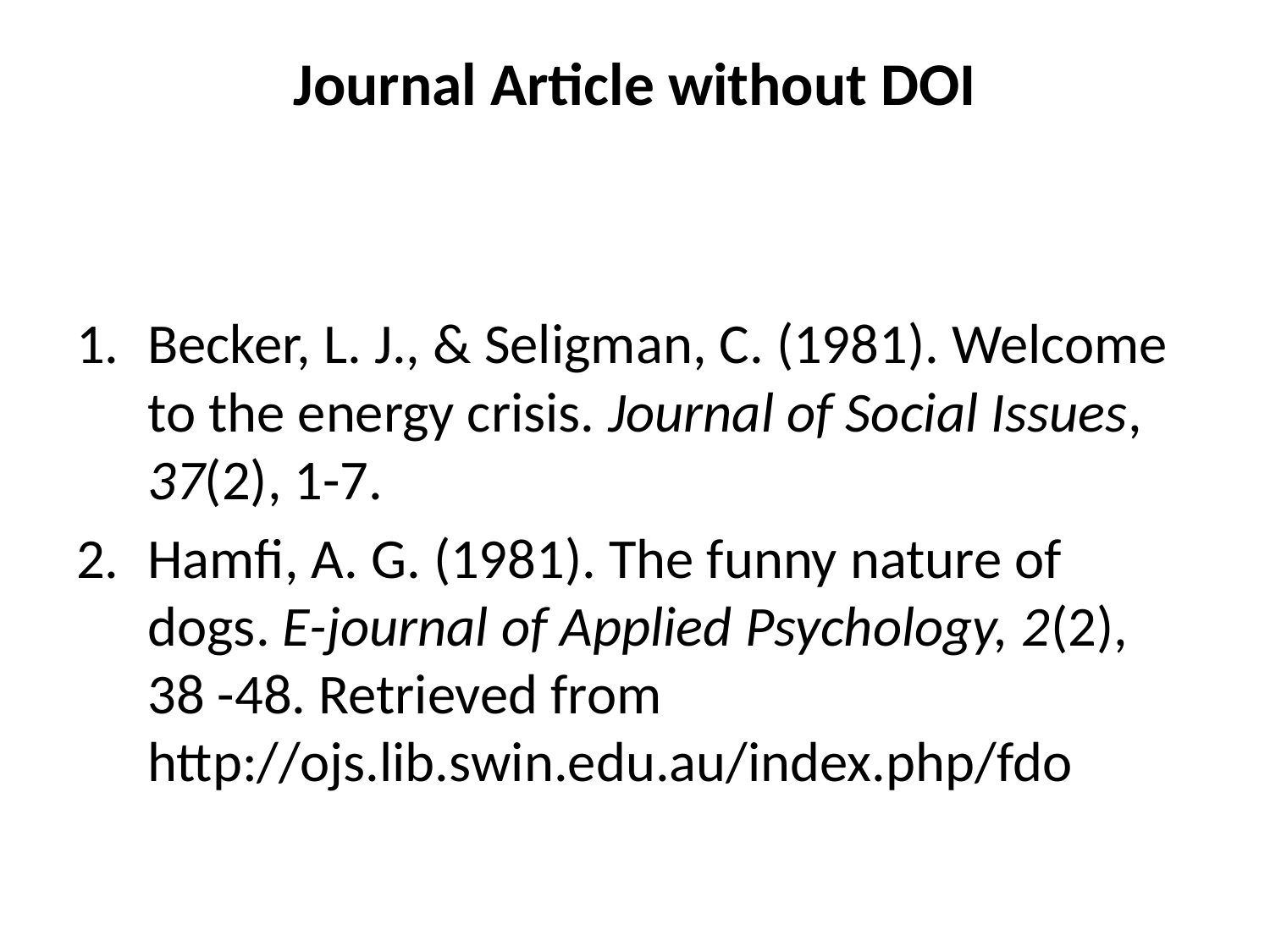

# Journal Article without DOI

Becker, L. J., & Seligman, C. (1981). Welcome to the energy crisis. Journal of Social Issues, 37(2), 1-7.
Hamfi, A. G. (1981). The funny nature of dogs. E-journal of Applied Psychology, 2(2), 38 -48. Retrieved from http://ojs.lib.swin.edu.au/index.php/fdo